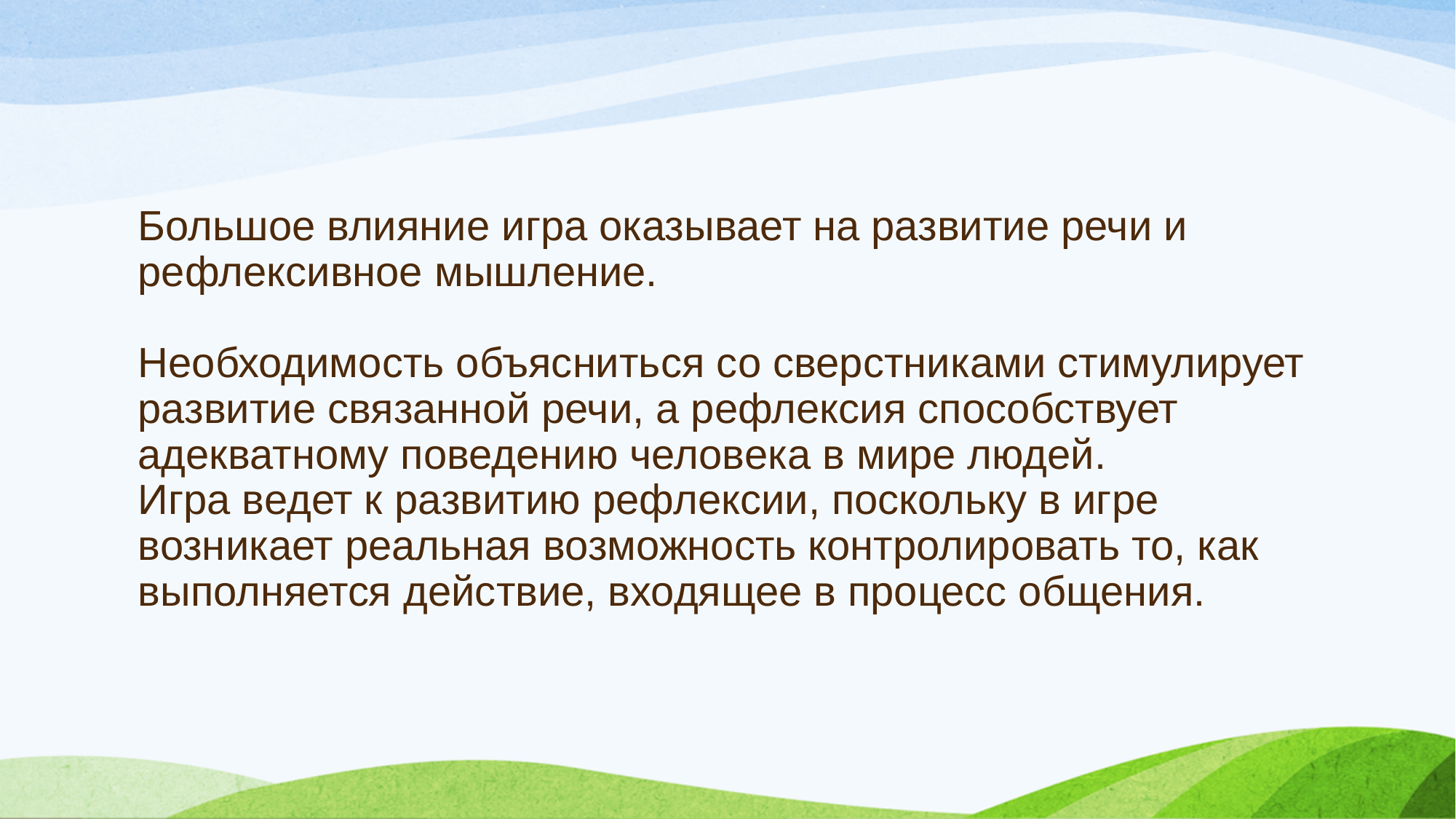

# Большое влияние игра оказывает на развитие речи и рефлексивное мышление. Необходимость объясниться со сверстниками стимулирует развитие связанной речи, а рефлексия способствует адекватному поведению человека в мире людей. Игра ведет к развитию рефлексии, поскольку в игре возникает реальная возможность контролировать то, как выполняется действие, входящее в процесс общения.